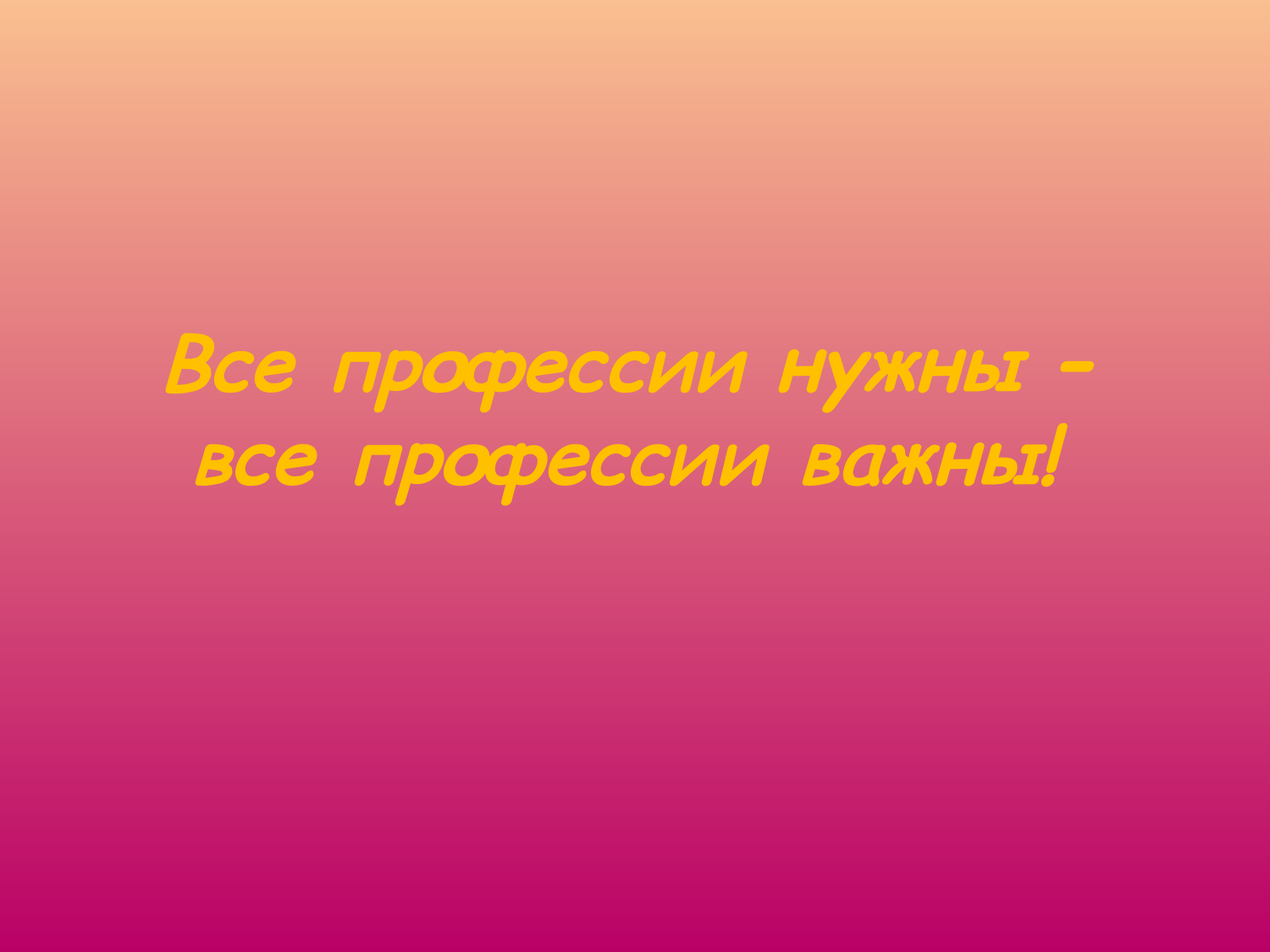

Все профессии нужны –
все профессии важны!